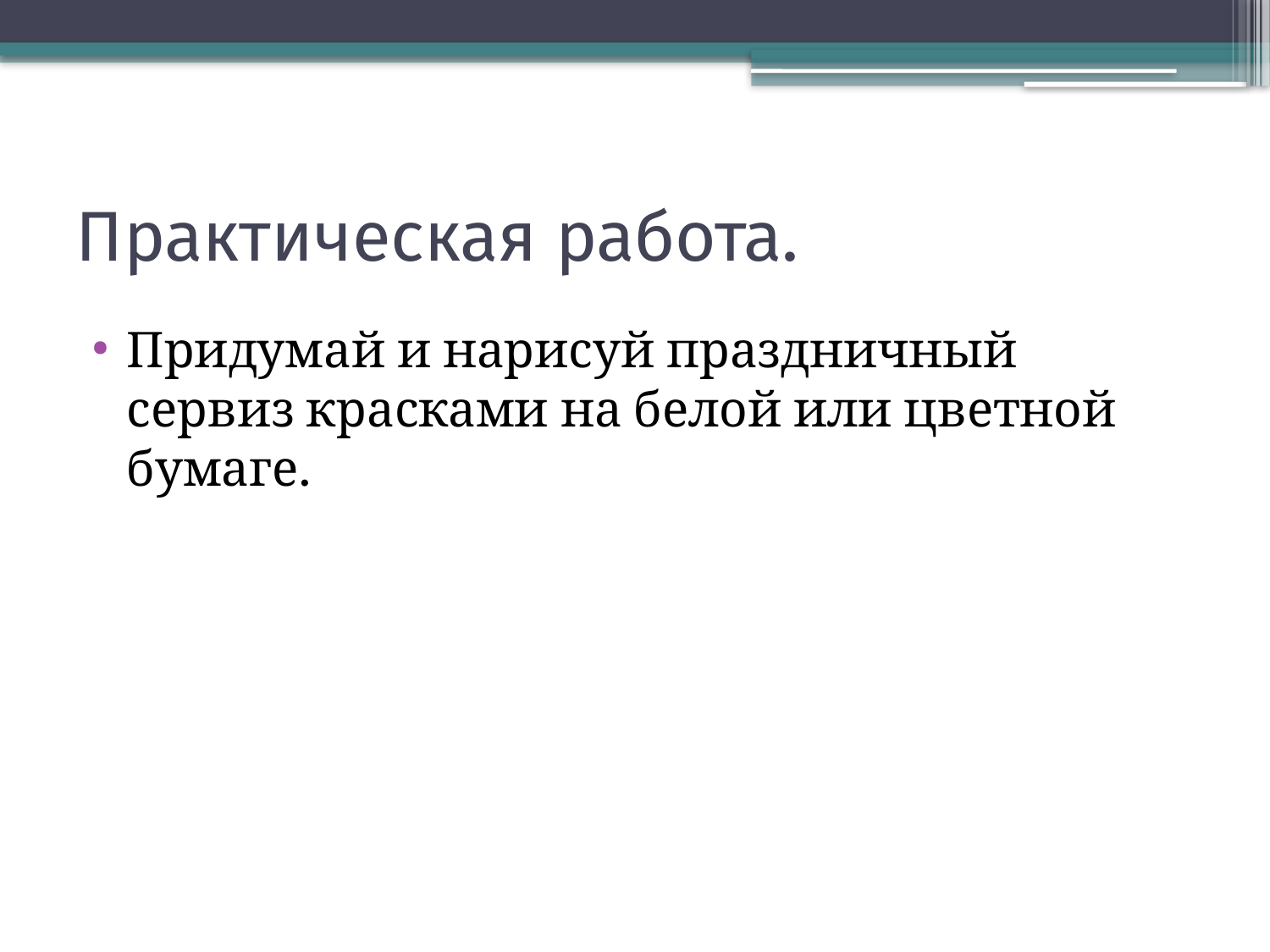

# Практическая работа.
Придумай и нарисуй праздничный сервиз красками на белой или цветной бумаге.